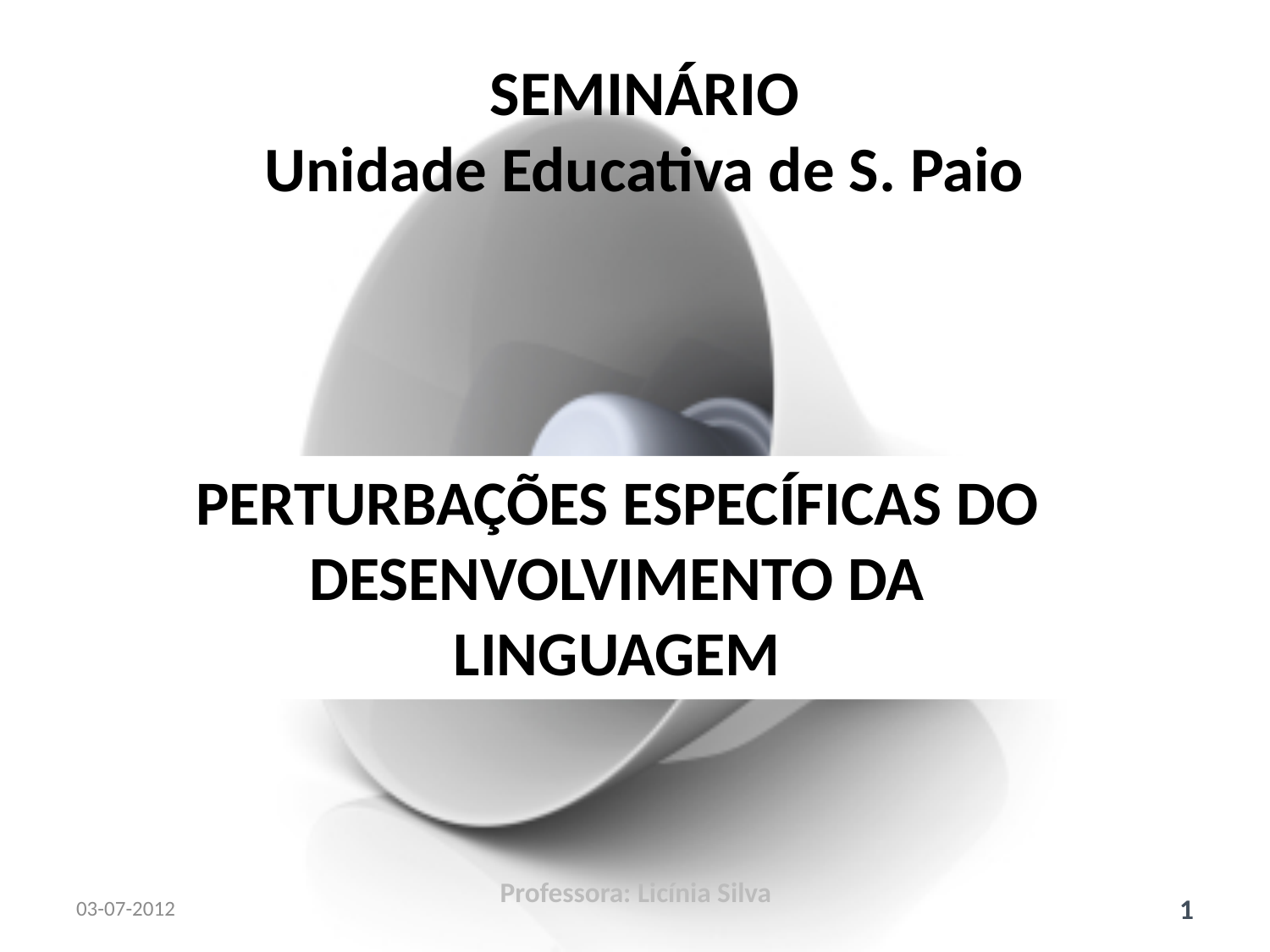

# SEMINÁRIO Unidade Educativa de S. Paio
PERTURBAÇÕES ESPECÍFICAS DO DESENVOLVIMENTO DA LINGUAGEM
Professora: Licínia Silva
03-07-2012
1